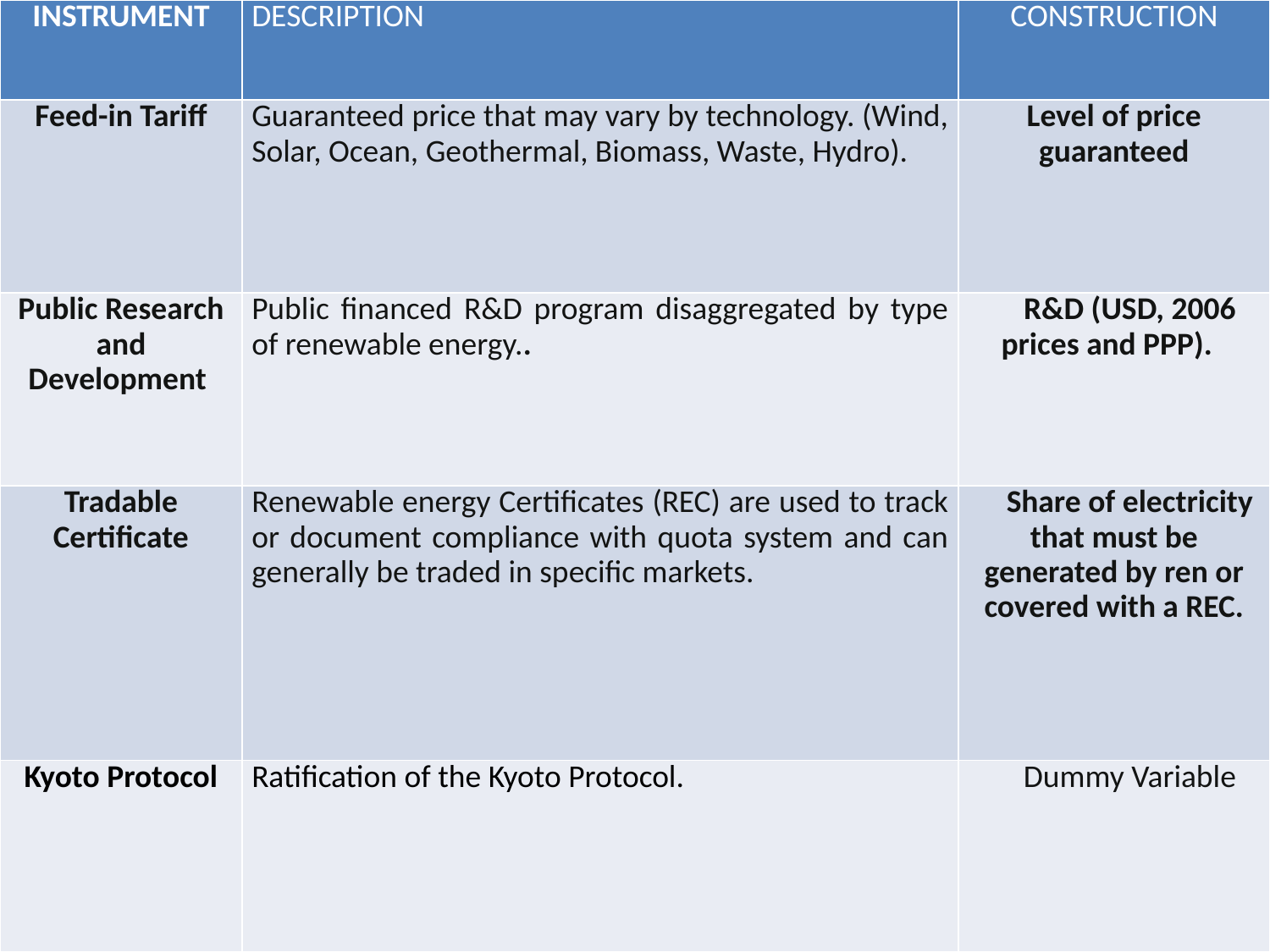

| INSTRUMENT | DESCRIPTION | CONSTRUCTION |
| --- | --- | --- |
| Feed-in Tariff | Guaranteed price that may vary by technology. (Wind, Solar, Ocean, Geothermal, Biomass, Waste, Hydro). | Level of price guaranteed |
| Public Research and Development | Public financed R&D program disaggregated by type of renewable energy.. | R&D (USD, 2006 prices and PPP). |
| Tradable Certificate | Renewable energy Certificates (REC) are used to track or document compliance with quota system and can generally be traded in specific markets. | Share of electricity that must be generated by ren or covered with a REC. |
| Kyoto Protocol | Ratification of the Kyoto Protocol. | Dummy Variable |